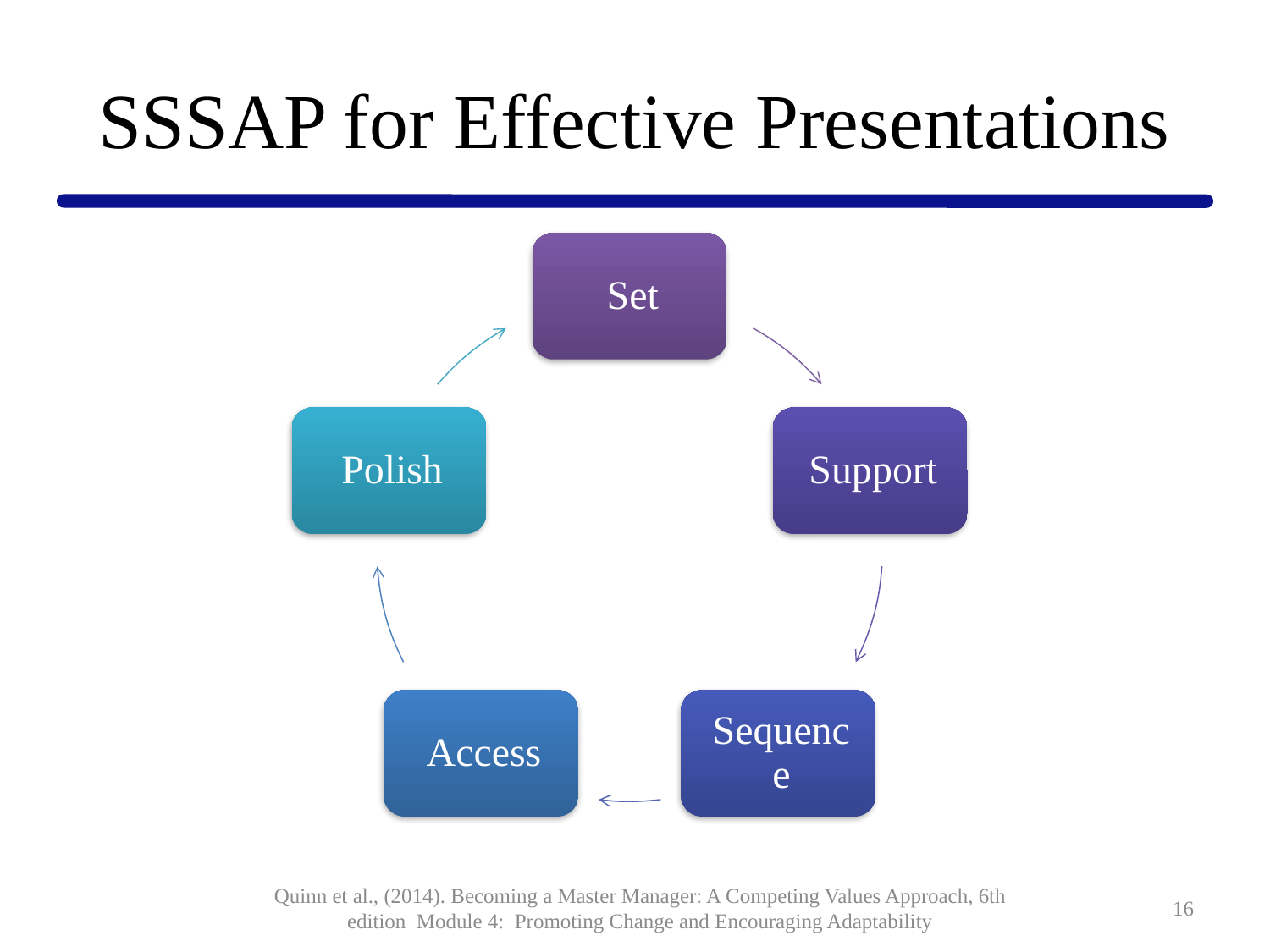

# SSSAP for Effective Presentations
Set
Support
Sequence
Access
Polish
Quinn et al., (2014). Becoming a Master Manager: A Competing Values Approach, 6th edition  Module 4:  Promoting Change and Encouraging Adaptability
16